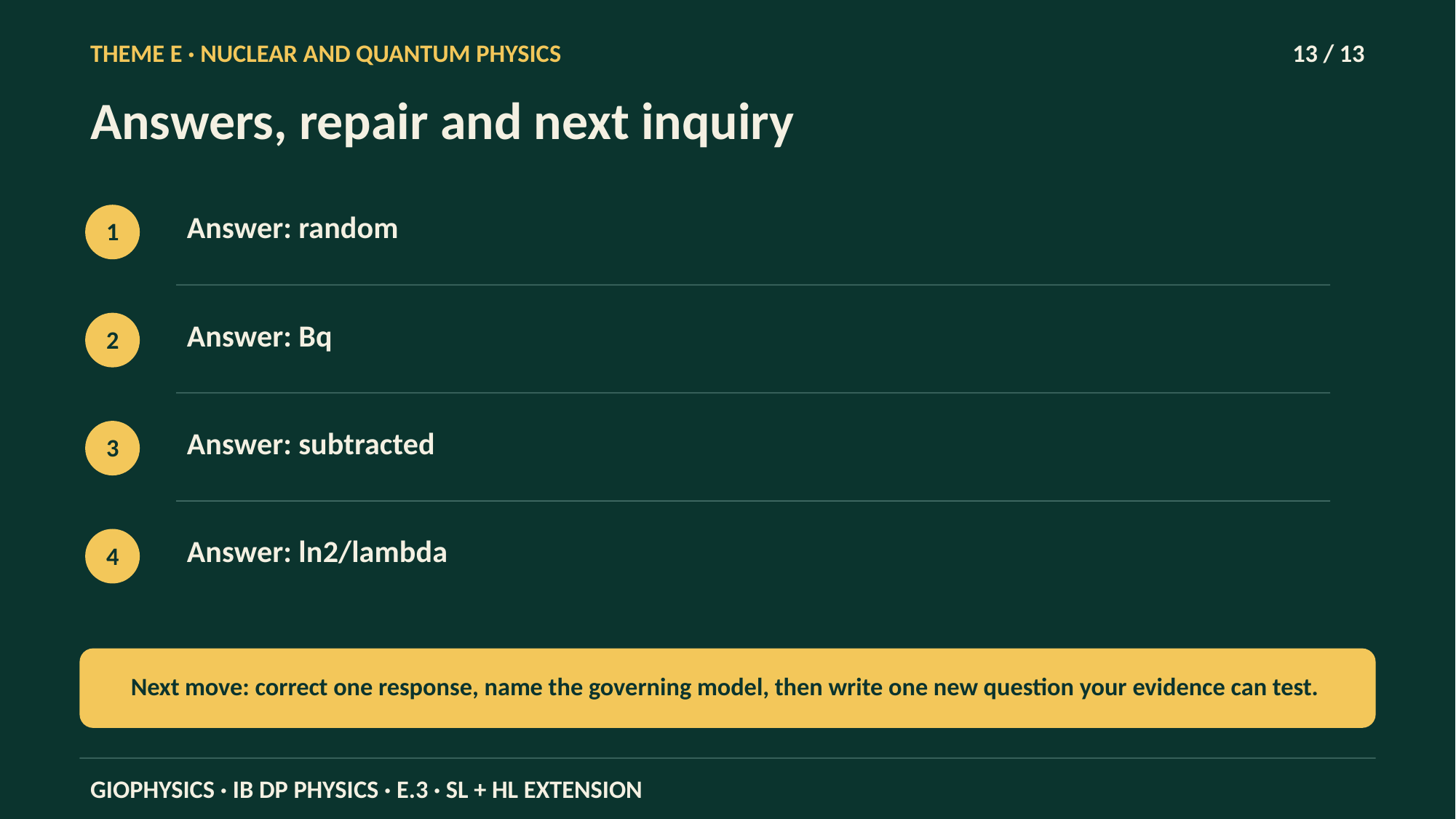

THEME E · NUCLEAR AND QUANTUM PHYSICS
13 / 13
Answers, repair and next inquiry
Answer: random

1

Answer: Bq

2

Answer: subtracted

3

Answer: ln2/lambda

4

Next move: correct one response, name the governing model, then write one new question your evidence can test.

GIOPHYSICS · IB DP PHYSICS · E.3 · SL + HL EXTENSION